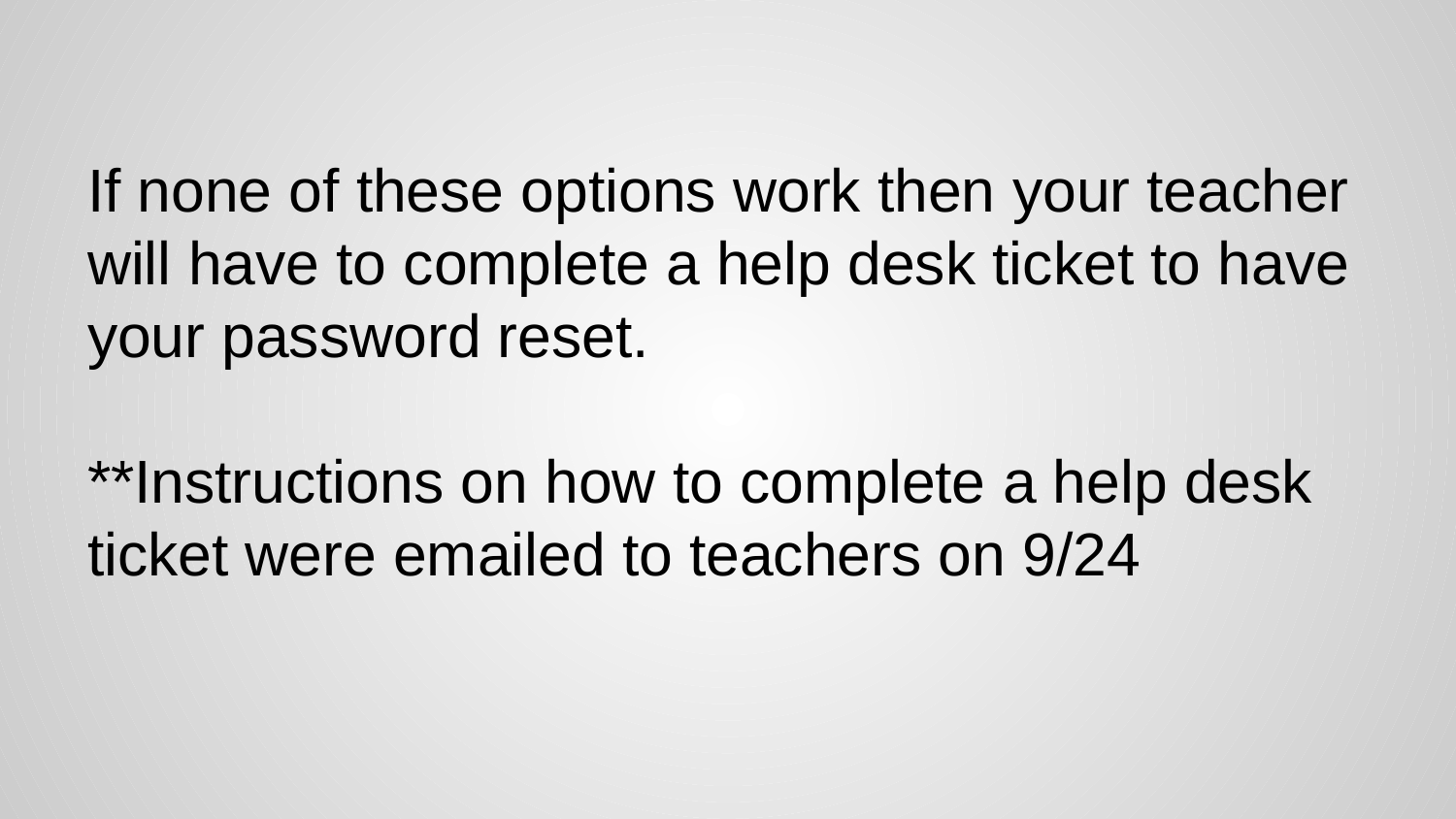

If none of these options work then your teacher will have to complete a help desk ticket to have your password reset.

**Instructions on how to complete a help desk ticket were emailed to teachers on 9/24